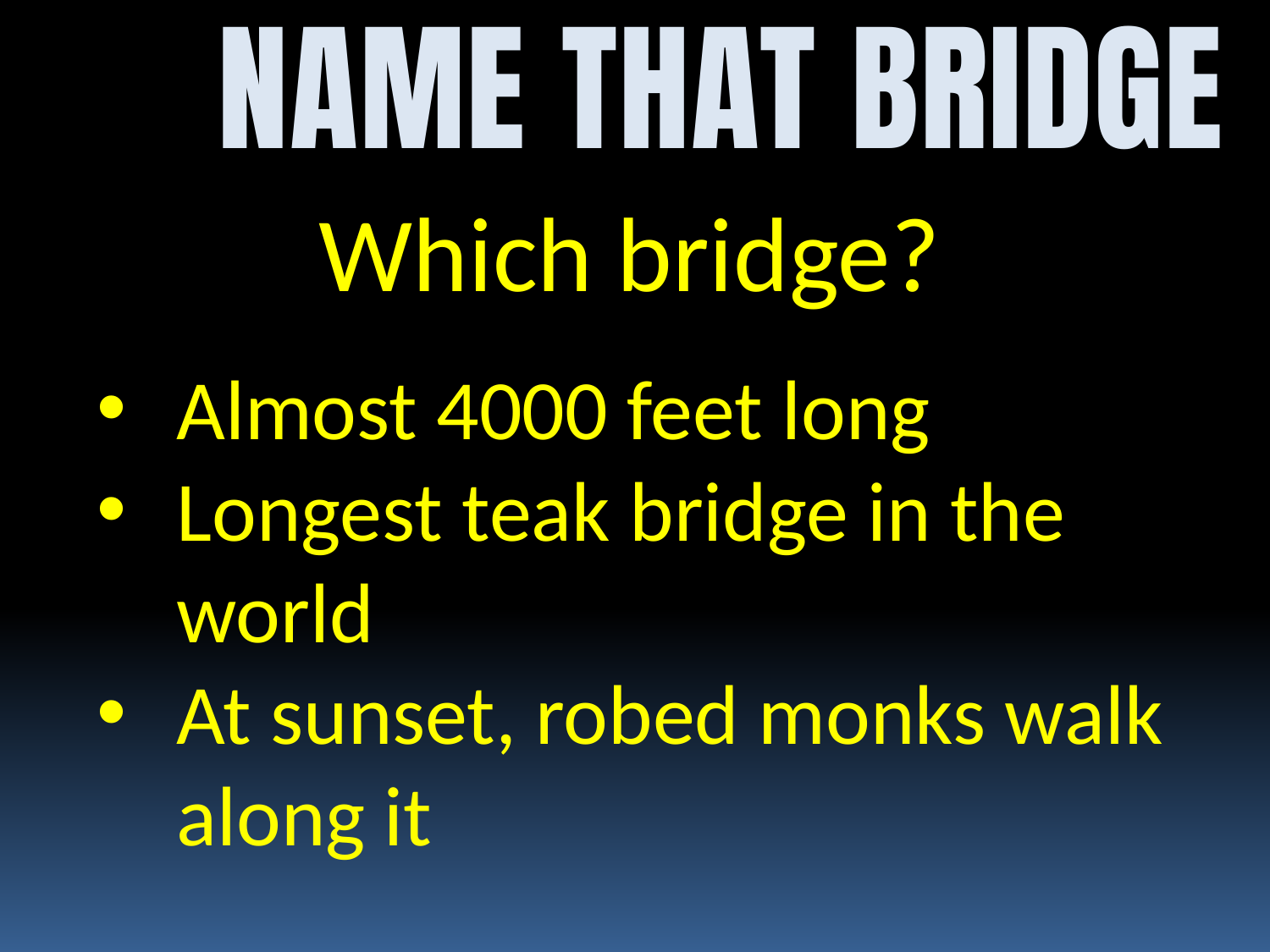

NAME THAT BRIDGE
Which bridge?
Almost 4000 feet long
Longest teak bridge in the world
At sunset, robed monks walk along it